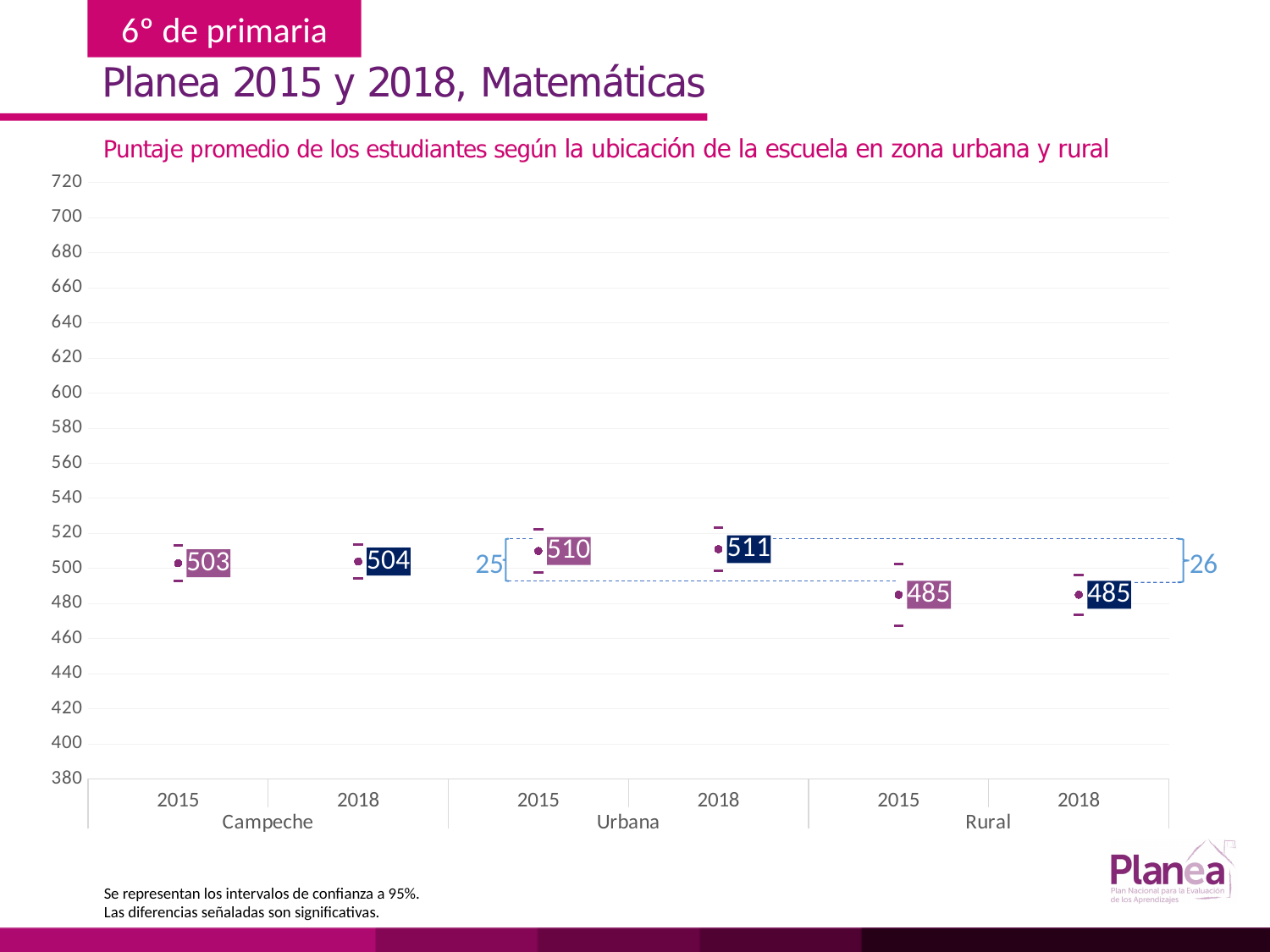

Planea 2015 y 2018, Matemáticas

Puntaje promedio de los estudiantes según la ubicación de la escuela en zona urbana y rural

### Chart

| Category |  |  |  |
|---|---|---|---|
| 2015 | 492.851 | 513.149 | 503.0 |
| 2018 | 494.448 | 513.552 | 504.0 |
| 2015 | 497.662 | 522.338 | 510.0 |
| 2018 | 498.662 | 523.338 | 511.0 |
| 2015 | 467.488 | 502.512 | 485.0 |
| 2018 | 473.657 | 496.343 | 485.0 |
25

26
Se representan los intervalos de confianza a 95%.
Las diferencias señaladas son significativas.